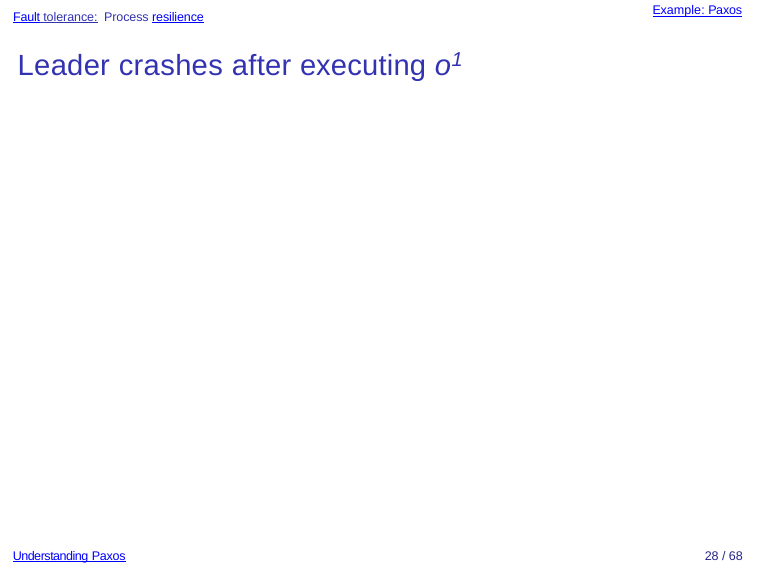

Fault tolerance: Process resilience

Leader crashes after executing o1
Example: Paxos
Understanding Paxos
28 / 68